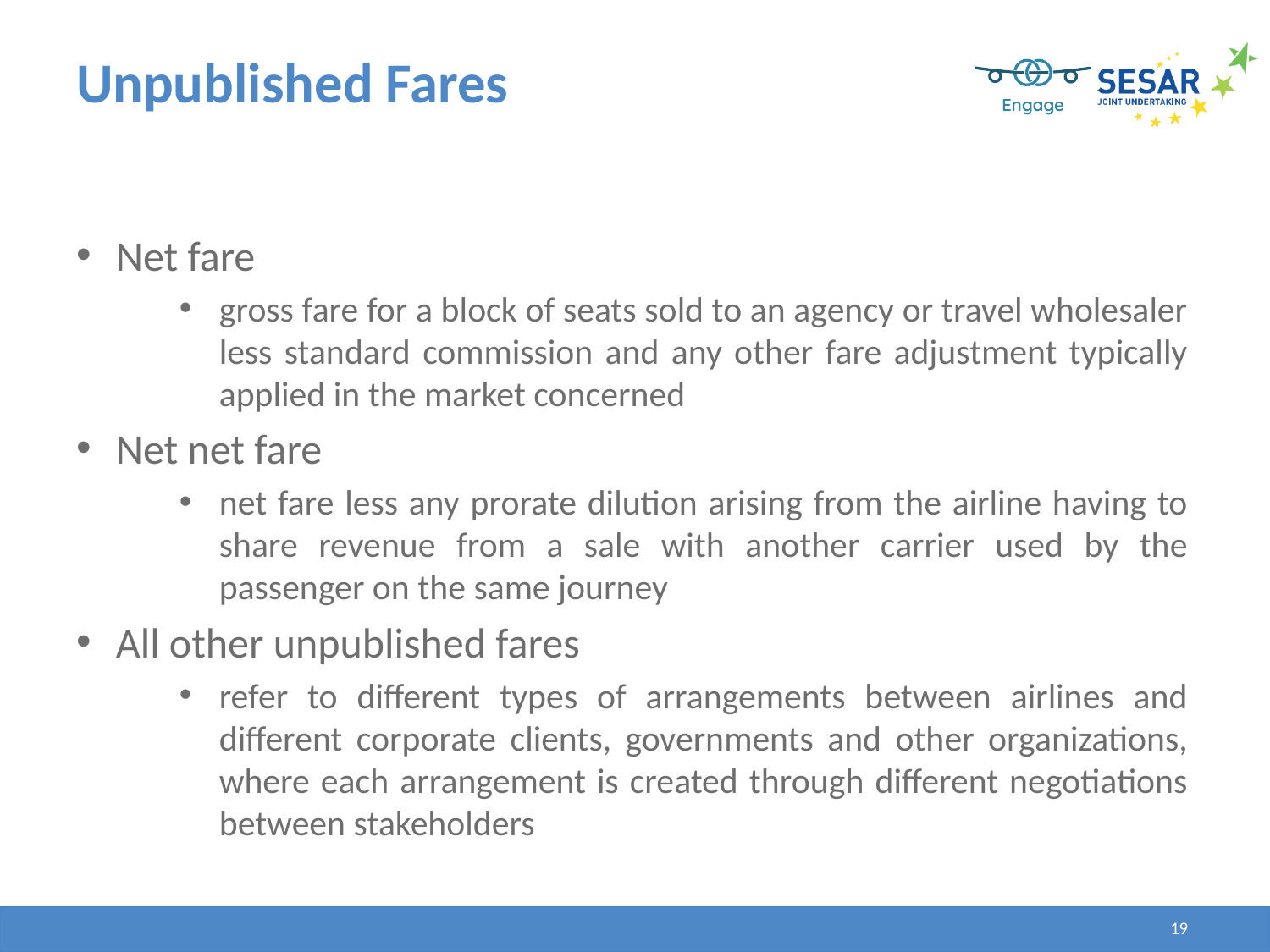

# Unpublished Fares
Net fare
gross fare for a block of seats sold to an agency or travel wholesaler less standard commission and any other fare adjustment typically applied in the market concerned
Net net fare
net fare less any prorate dilution arising from the airline having to share revenue from a sale with another carrier used by the passenger on the same journey
All other unpublished fares
refer to different types of arrangements between airlines and different corporate clients, governments and other organizations, where each arrangement is created through different negotiations between stakeholders
19